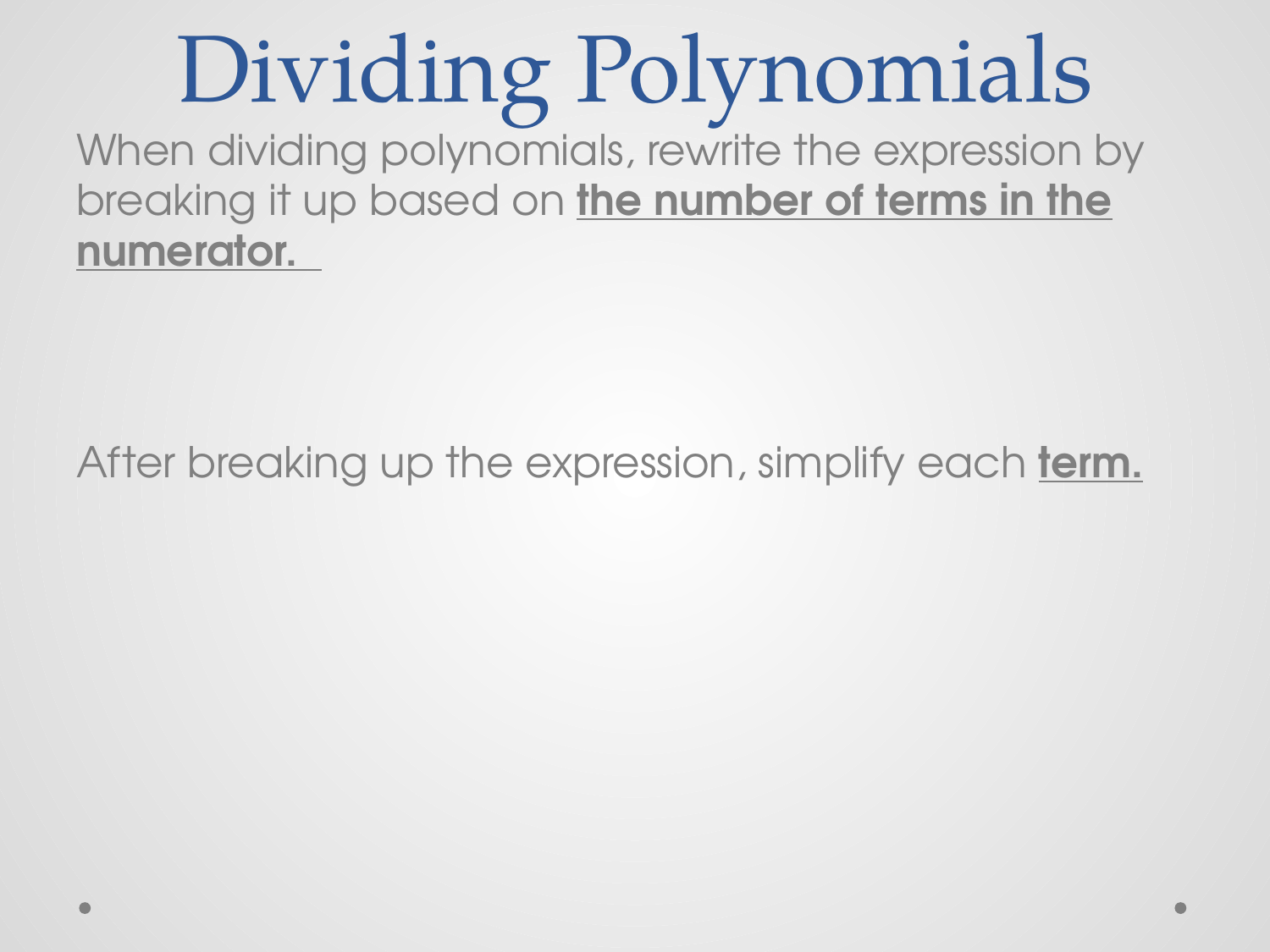

# Dividing Polynomials
When dividing polynomials, rewrite the expression by breaking it up based on the number of terms in the numerator.
After breaking up the expression, simplify each term.